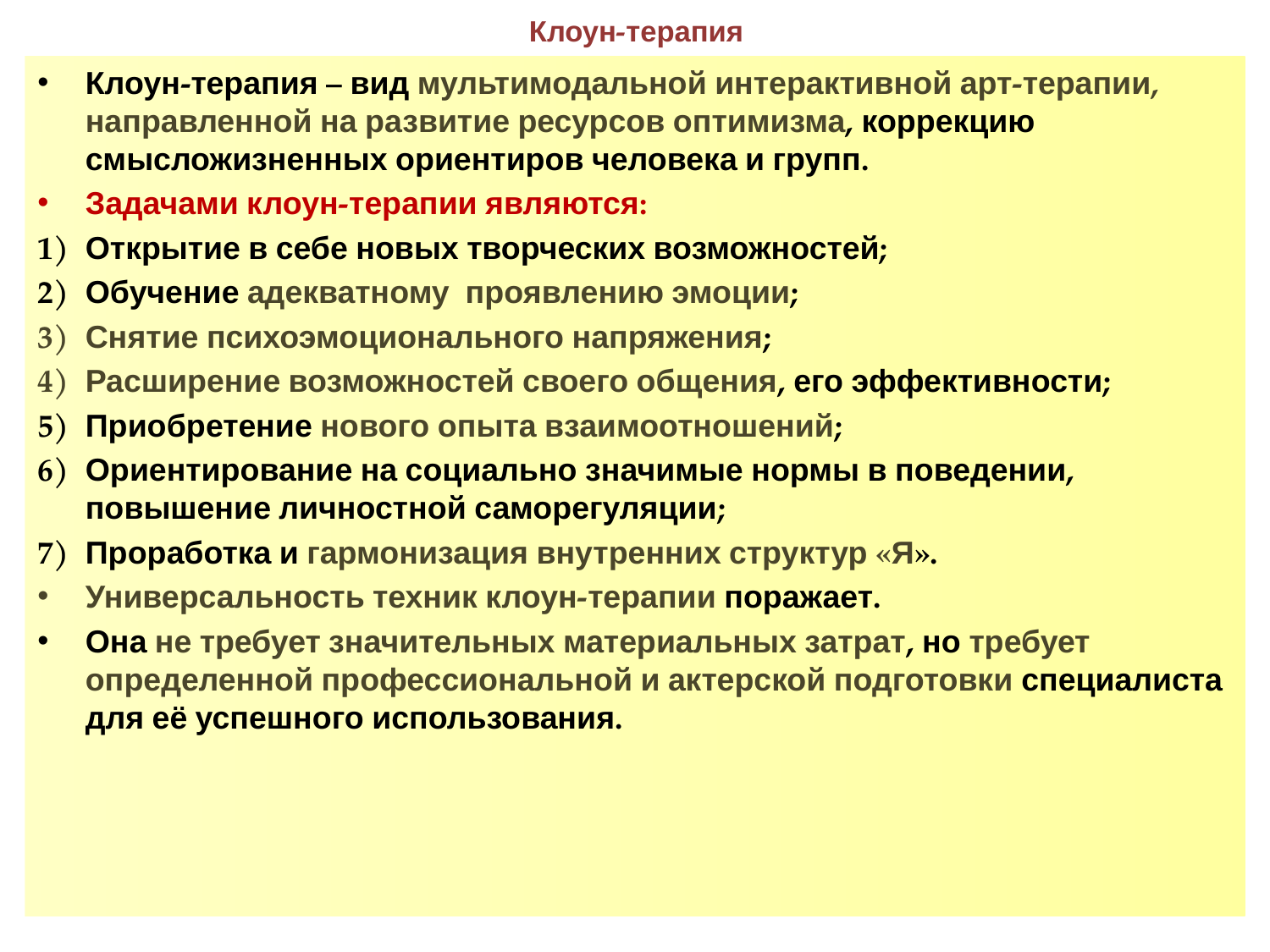

# Клоун-терапия
Клоун-терапия – вид мультимодальной интерактивной арт-терапии, направленной на развитие ресурсов оптимизма, коррекцию смысложизненных ориентиров человека и групп.
Задачами клоун-терапии являются:
Открытие в себе новых творческих возможностей;
Обучение адекватному  проявлению эмоции;
Снятие психоэмоционального напряжения;
Расширение возможностей своего общения, его эффективности;
Приобретение нового опыта взаимоотношений;
Ориентирование на социально значимые нормы в поведении, повышение личностной саморегуляции;
Проработка и гармонизация внутренних структур «Я».
Универсальность техник клоун-терапии поражает.
Она не требует значительных материальных затрат, но требует определенной профессиональной и актерской подготовки специалиста для её успешного использования.